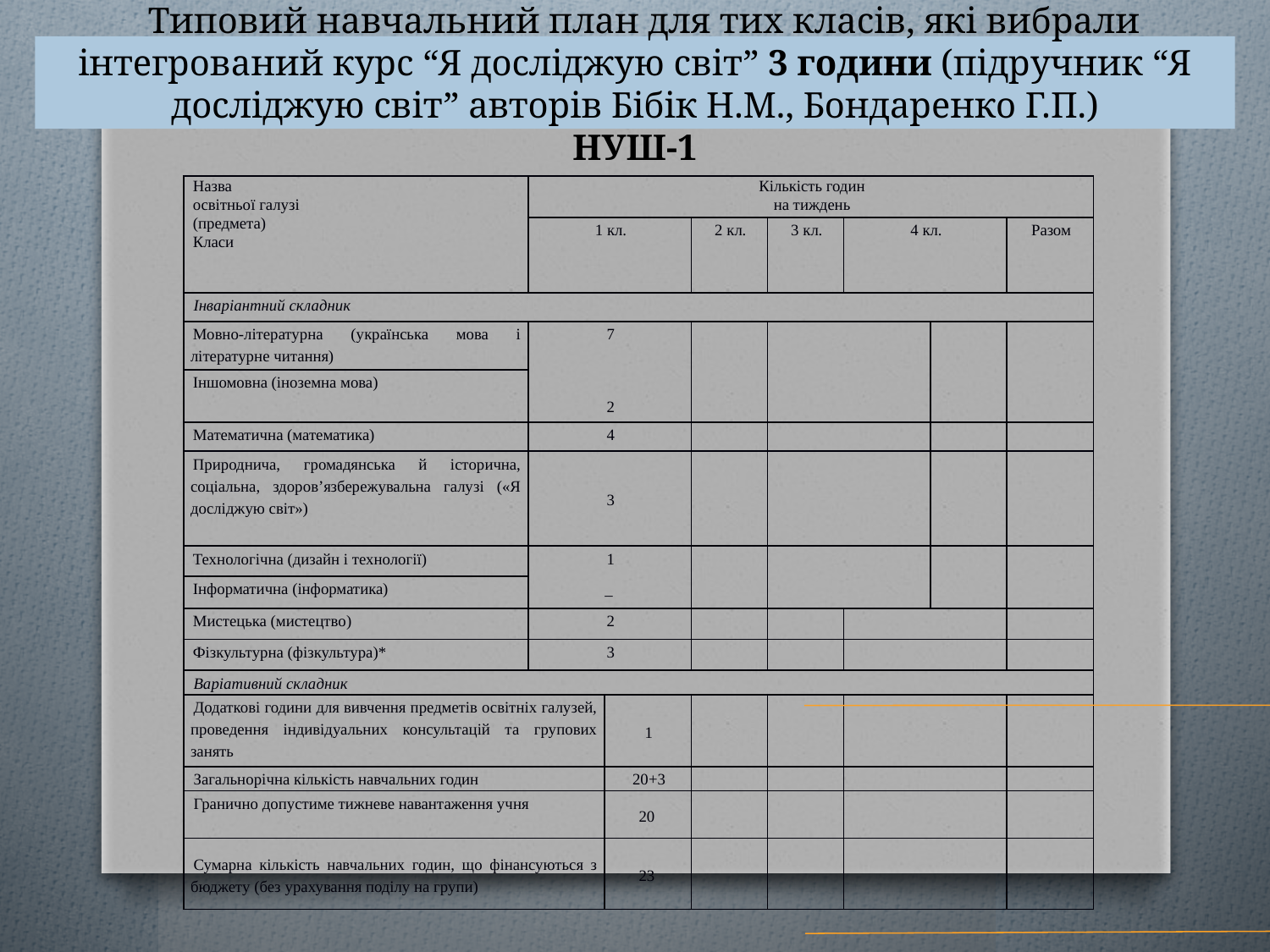

# Типовий навчальний план для тих класів, які вибрали інтегрований курс “Я досліджую світ” 3 години (підручник “Я досліджую світ” авторів Бібік Н.М., Бондаренко Г.П.) НУШ-1
| Назва освітньої галузі (предмета) Класи | Кількість годин на тиждень |  |  |  |  |  |  |
| --- | --- | --- | --- | --- | --- | --- | --- |
|  | 1 кл. |  | 2 кл. | 3 кл. | 4 кл. |  | Разом |
| Інваріантний складник |  |  |  |  |  |  |  |
| Мовно-літературна (українська мова і літературне читання) | 7   2 |  |  |  |  |  |  |
| Іншомовна (іноземна мова) |  |  |  |  |  |  |  |
| Математична (математика) | 4 |  |  |  |  |  |  |
| Природнича, громадянська й історична, cоціальна, здоров’язбережувальна галузі («Я досліджую світ») | 3 |  |  |  |  |  |  |
| Технологічна (дизайн і технології) | 1 – |  |  |  |  |  |  |
| Інформатична (інформатика) |  |  |  |  |  |  |  |
| Мистецька (мистецтво) | 2 |  |  |  |  |  |  |
| Фізкультурна (фізкультура)\* | 3 |  |  |  |  |  |  |
| Варіативний складник |  |  |  |  |  |  |  |
| Додаткові години для вивчення предметів освітніх галузей, проведення індивідуальних консультацій та групових занять |  | 1 |  |  |  |  |  |
| Загальнорічна кількість навчальних годин |  | 20+3 |  |  |  |  |  |
| Гранично допустиме тижневе навантаження учня |  | 20 |  |  |  |  |  |
| Сумарна кількість навчальних годин, що фінансуються з бюджету (без урахування поділу на групи) |  | 23 |  |  |  |  |  |